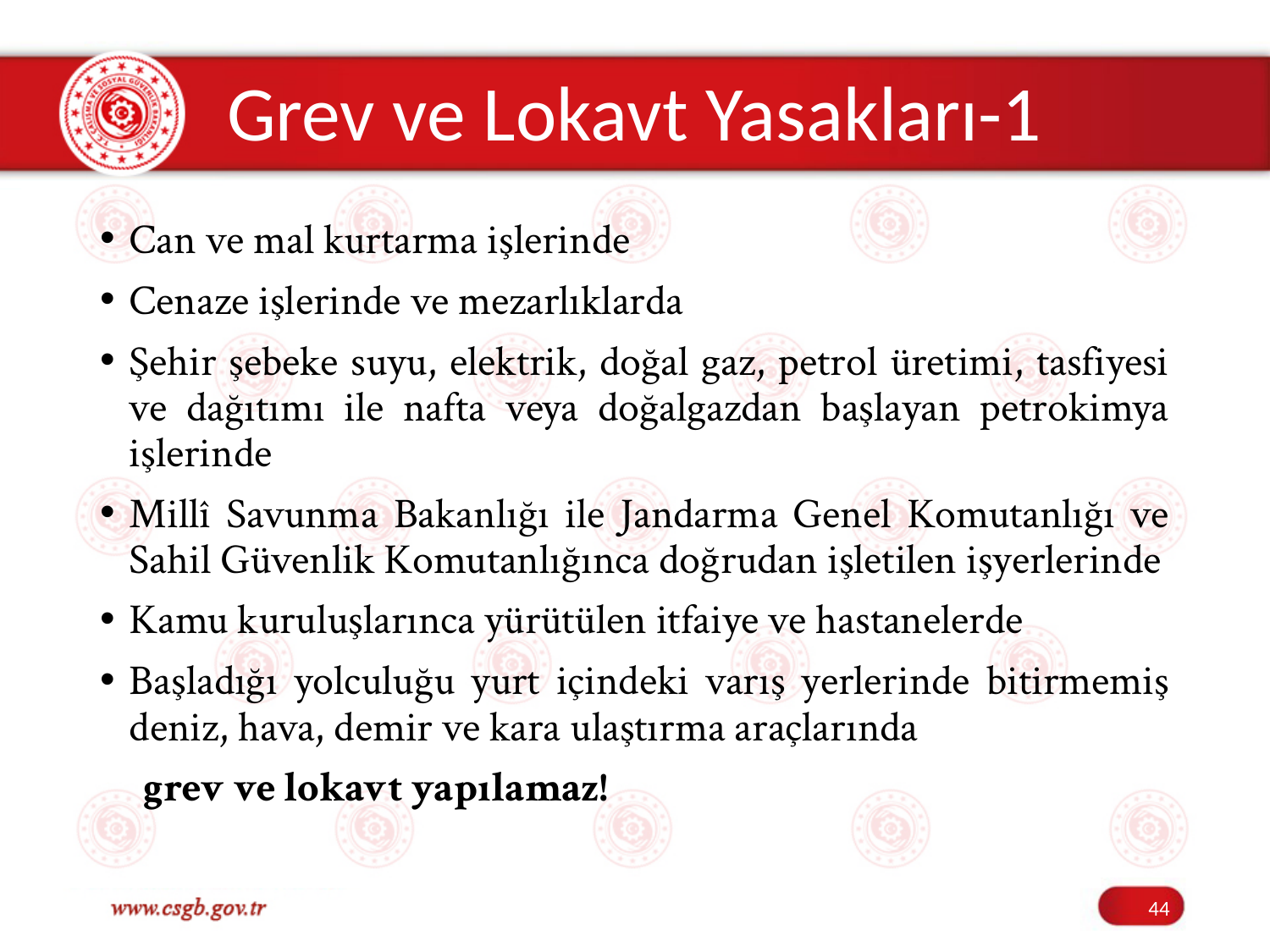

# Grev ve Lokavt Yasakları-1
Can ve mal kurtarma işlerinde
Cenaze işlerinde ve mezarlıklarda
Şehir şebeke suyu, elektrik, doğal gaz, petrol üretimi, tasfiyesi ve dağıtımı ile nafta veya doğalgazdan başlayan petrokimya işlerinde
Millî Savunma Bakanlığı ile Jandarma Genel Komutanlığı ve Sahil Güvenlik Komutanlığınca doğrudan işletilen işyerlerinde
Kamu kuruluşlarınca yürütülen itfaiye ve hastanelerde
Başladığı yolculuğu yurt içindeki varış yerlerinde bitirmemiş deniz, hava, demir ve kara ulaştırma araçlarında
     grev ve lokavt yapılamaz!
44